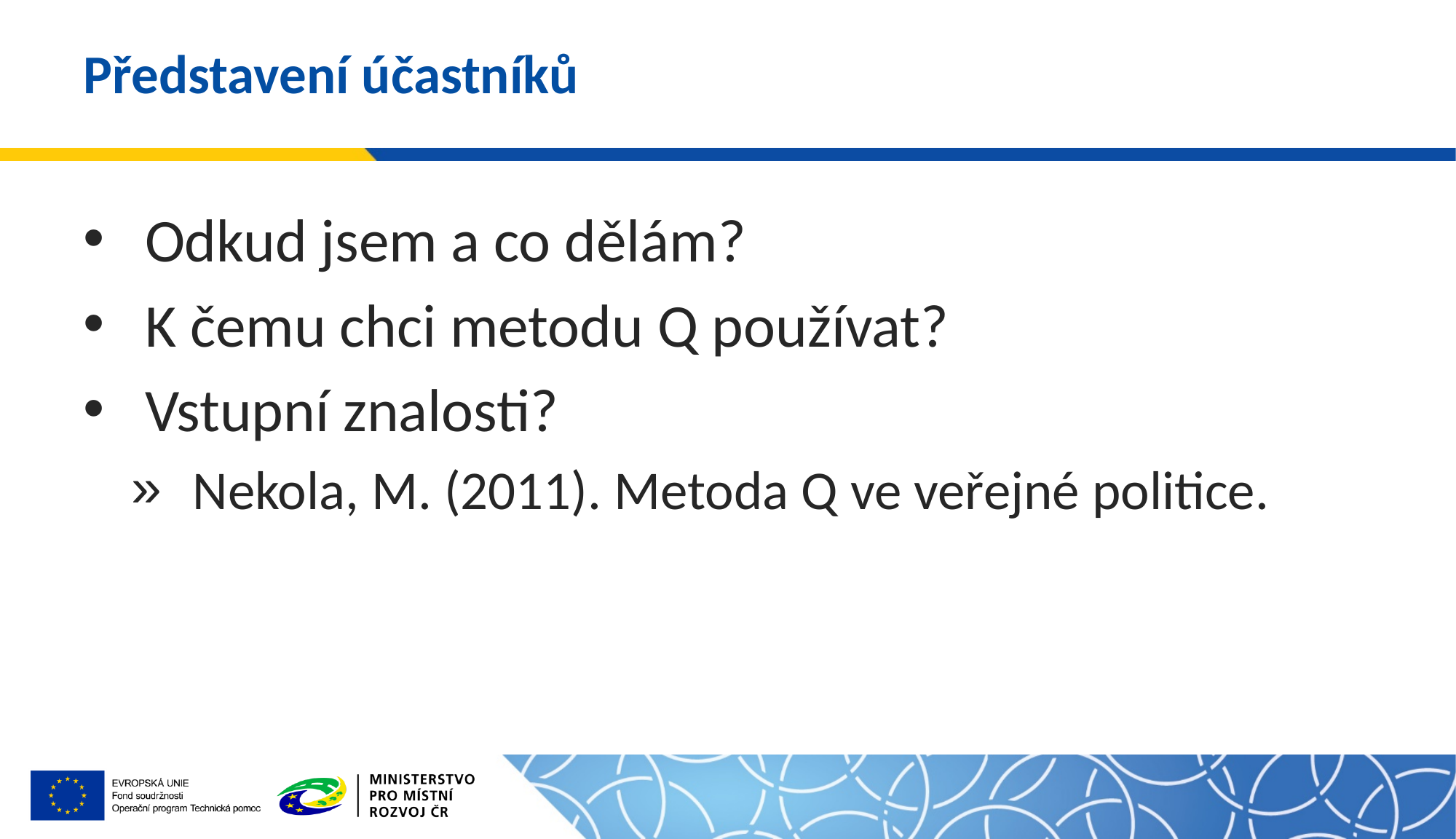

# Představení účastníků
Odkud jsem a co dělám?
K čemu chci metodu Q používat?
Vstupní znalosti?
Nekola, M. (2011). Metoda Q ve veřejné politice.